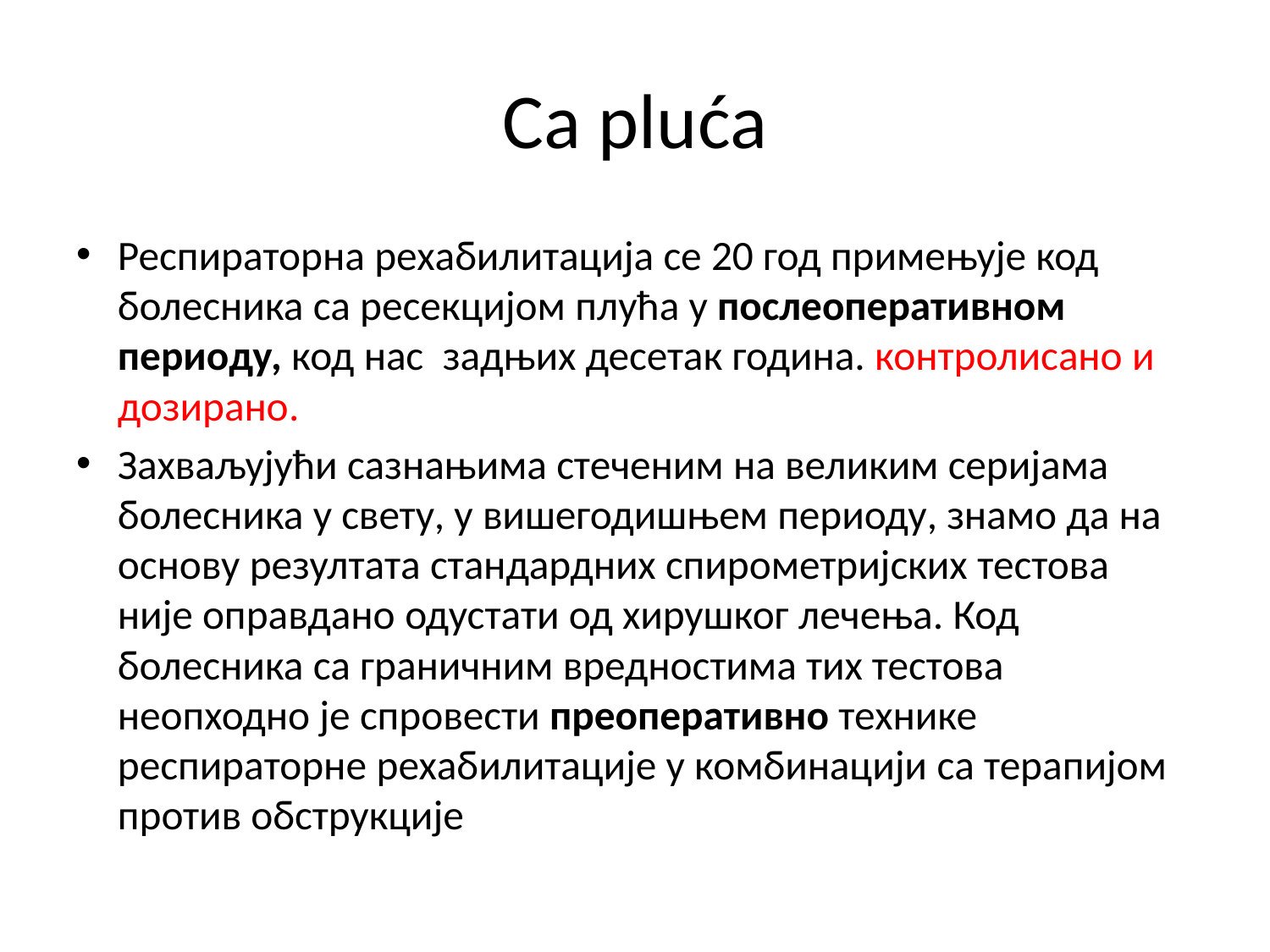

# Ca pluća
Респираторна рехабилитација се 20 год примењује код болесника са ресекцијом плућа у послеоперативном периоду, код нас  задњих десетак година. контролисано и дозирано.
Захваљујући сазнањима стеченим на великим серијама болесника у свету, у вишегодишњем периоду, знамо да на основу резултата стандардних спирометријских тестова није оправдано одустати од хирушког лечења. Код болесника са граничним вредностима тих тестова неопходно је спровести преоперативно технике респираторне рехабилитације у комбинацији са терапијом против обструкције